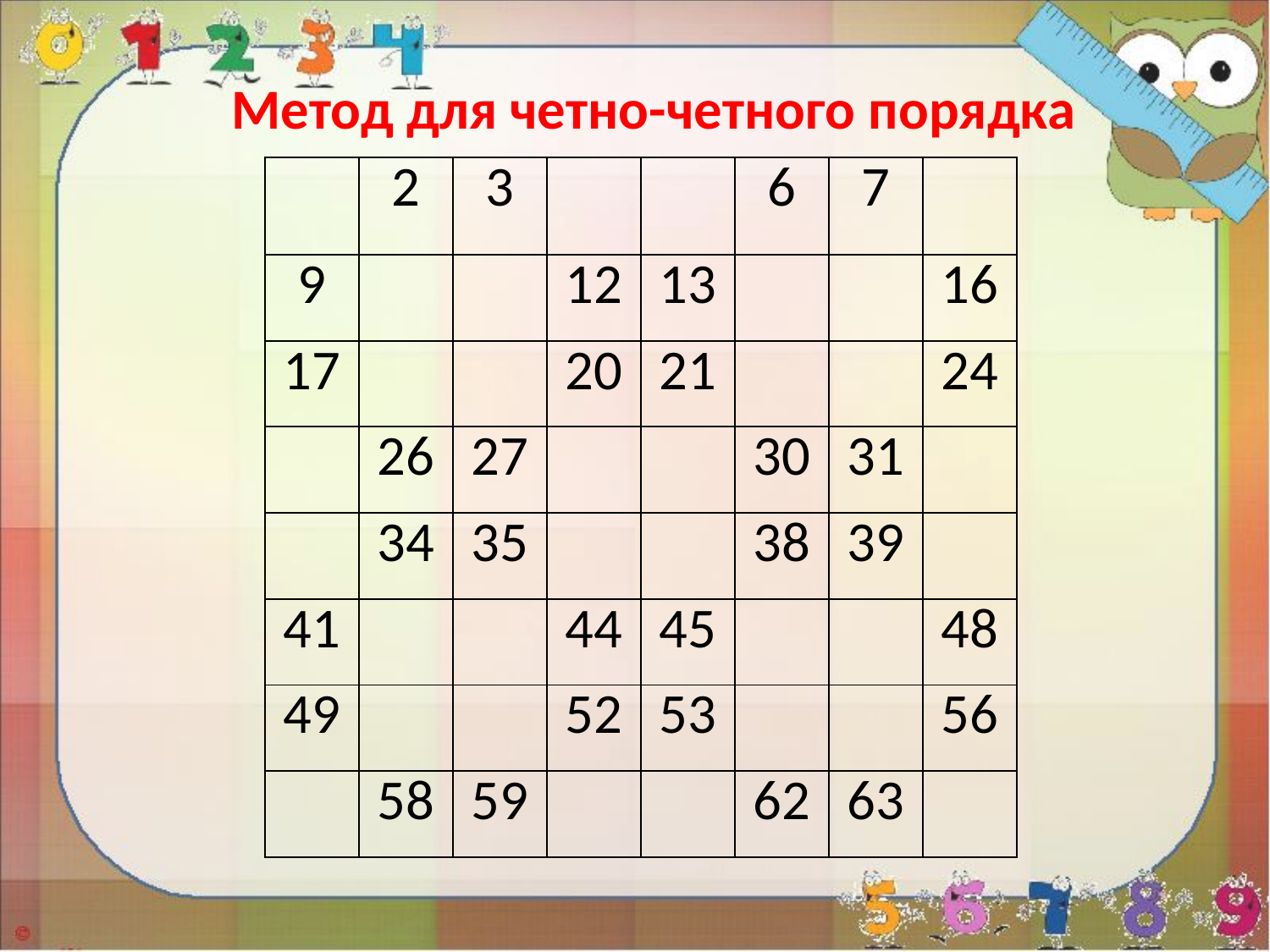

Метод для четно-четного порядка
|  | 2 | 3 |  |  | 6 | 7 |  |
| --- | --- | --- | --- | --- | --- | --- | --- |
| 9 |  |  | 12 | 13 |  |  | 16 |
| 17 |  |  | 20 | 21 |  |  | 24 |
|  | 26 | 27 |  |  | 30 | 31 |  |
|  | 34 | 35 |  |  | 38 | 39 |  |
| 41 |  |  | 44 | 45 |  |  | 48 |
| 49 |  |  | 52 | 53 |  |  | 56 |
|  | 58 | 59 |  |  | 62 | 63 |  |